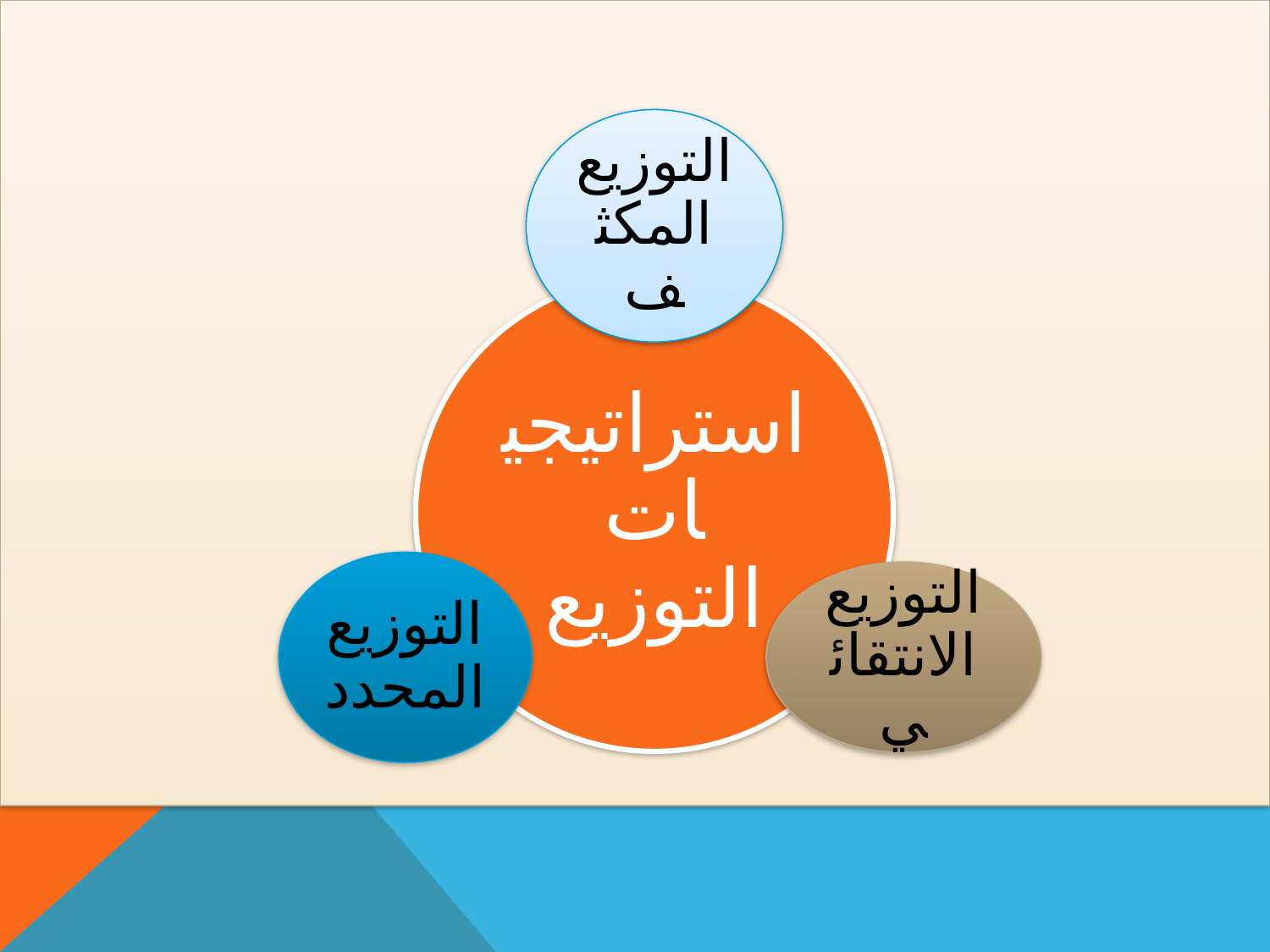

#
استراتيجيات التوزيع
التوزيع المكثف
التوزيع الانتقائي
التوزيع المحدد